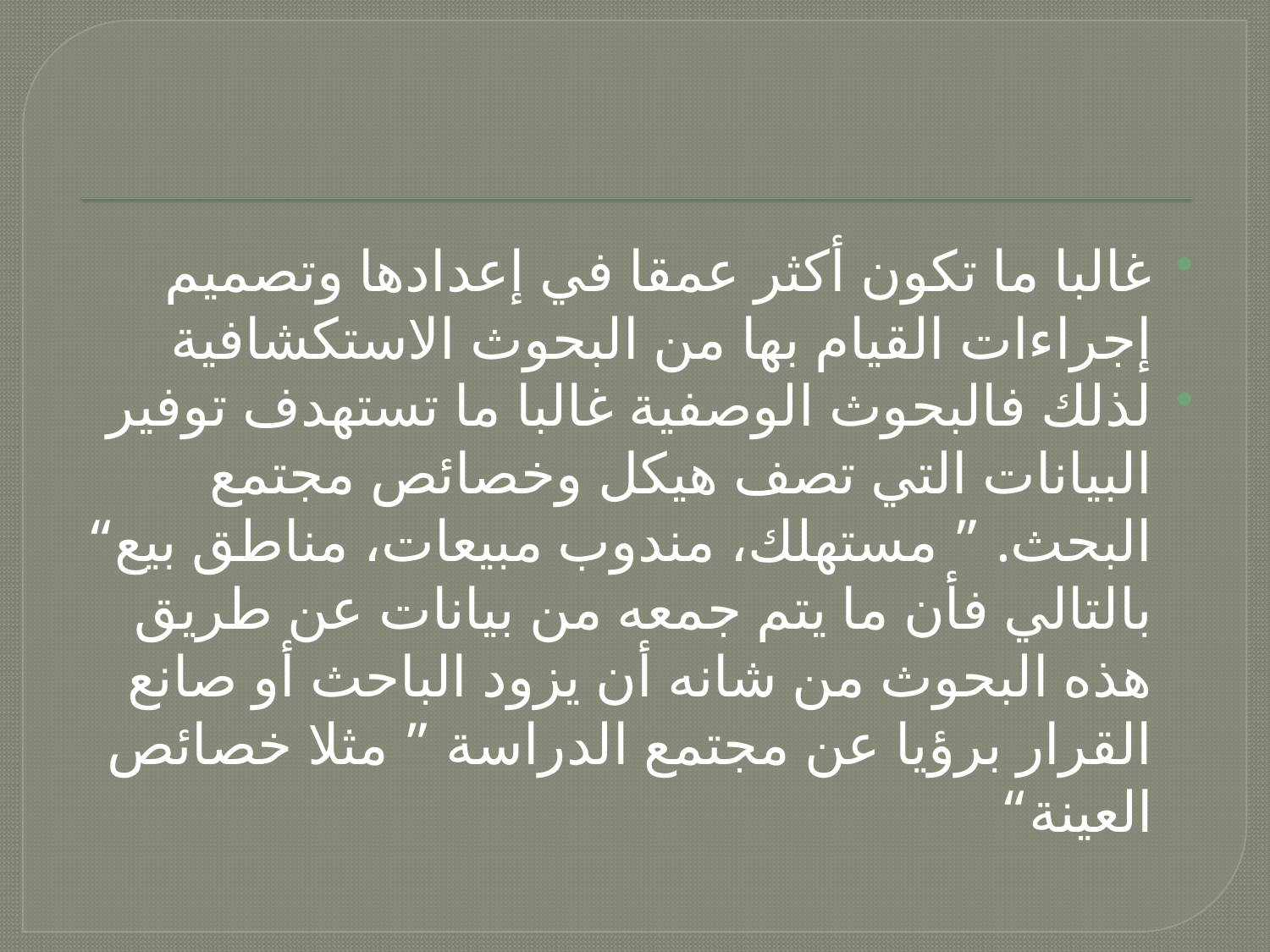

#
غالبا ما تكون أكثر عمقا في إعدادها وتصميم إجراءات القيام بها من البحوث الاستكشافية
لذلك فالبحوث الوصفية غالبا ما تستهدف توفير البيانات التي تصف هيكل وخصائص مجتمع البحث. ” مستهلك، مندوب مبيعات، مناطق بيع“ بالتالي فأن ما يتم جمعه من بيانات عن طريق هذه البحوث من شانه أن يزود الباحث أو صانع القرار برؤيا عن مجتمع الدراسة ” مثلا خصائص العينة“